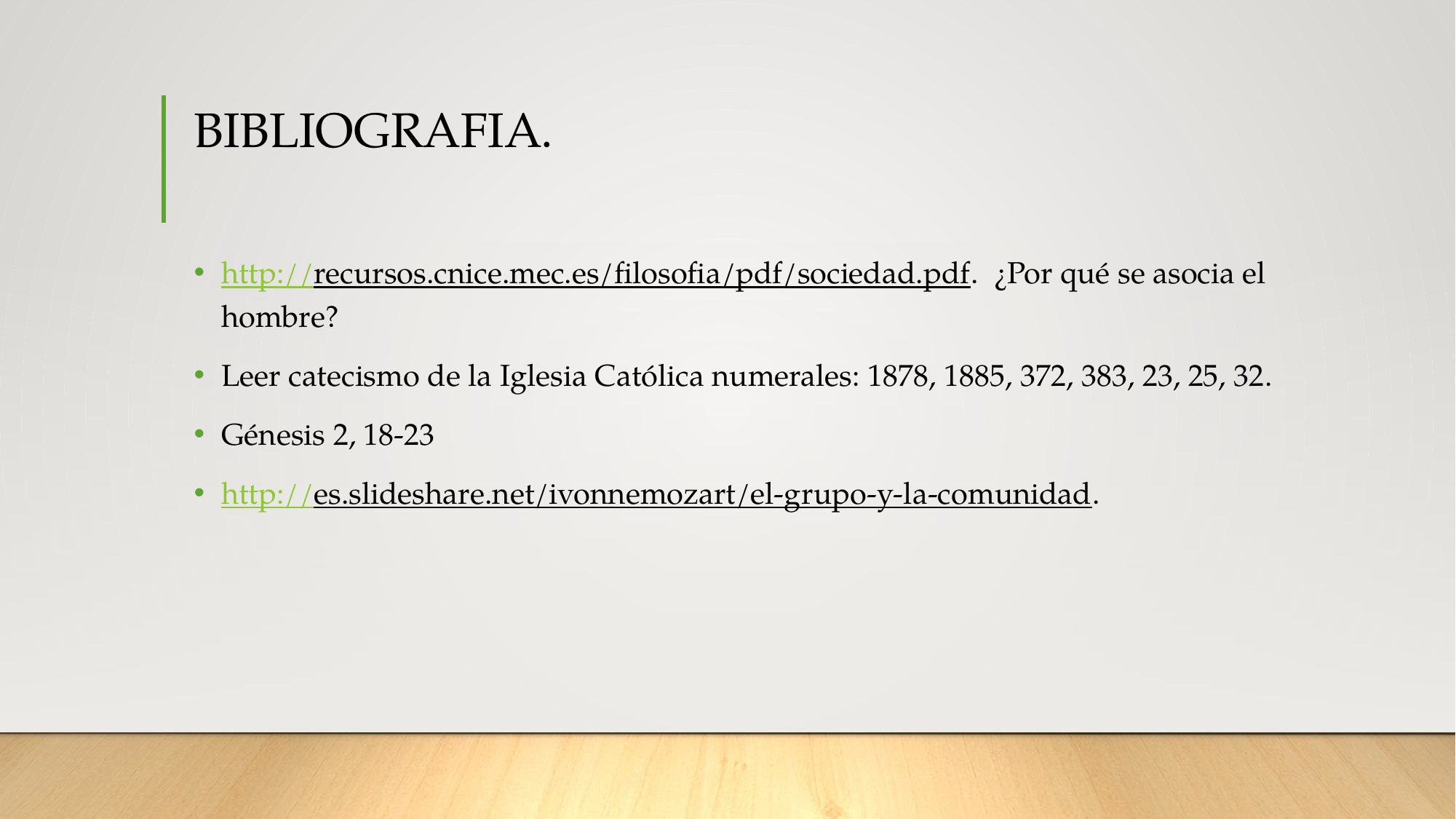

# BIBLIOGRAFIA.
http://recursos.cnice.mec.es/filosofia/pdf/sociedad.pdf.  ¿Por qué se asocia el hombre?
Leer catecismo de la Iglesia Católica numerales: 1878, 1885, 372, 383, 23, 25, 32.
Génesis 2, 18-23
http://es.slideshare.net/ivonnemozart/el-grupo-y-la-comunidad.